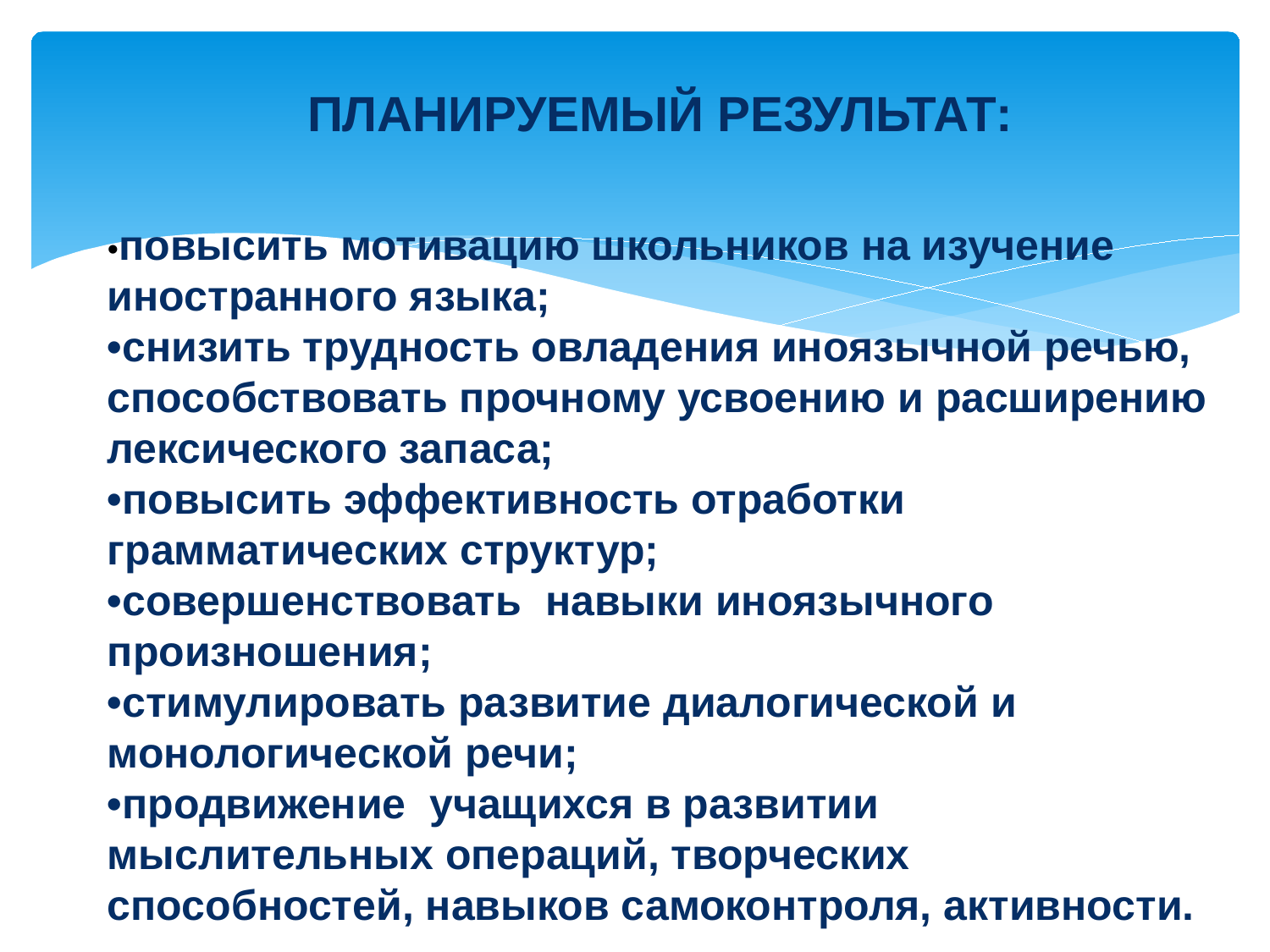

#
ПЛАНИРУЕМЫЙ РЕЗУЛЬТАТ:

•повысить мотивацию школьников на изучение иностранного языка;
•снизить трудность овладения иноязычной речью, способствовать прочному усвоению и расширению лексического запаса;
•повысить эффективность отработки грамматических структур;
•совершенствовать  навыки иноязычного произношения;
•стимулировать развитие диалогической и монологической речи;
•продвижение  учащихся в развитии мыслительных операций, творческих способностей, навыков самоконтроля, активности.